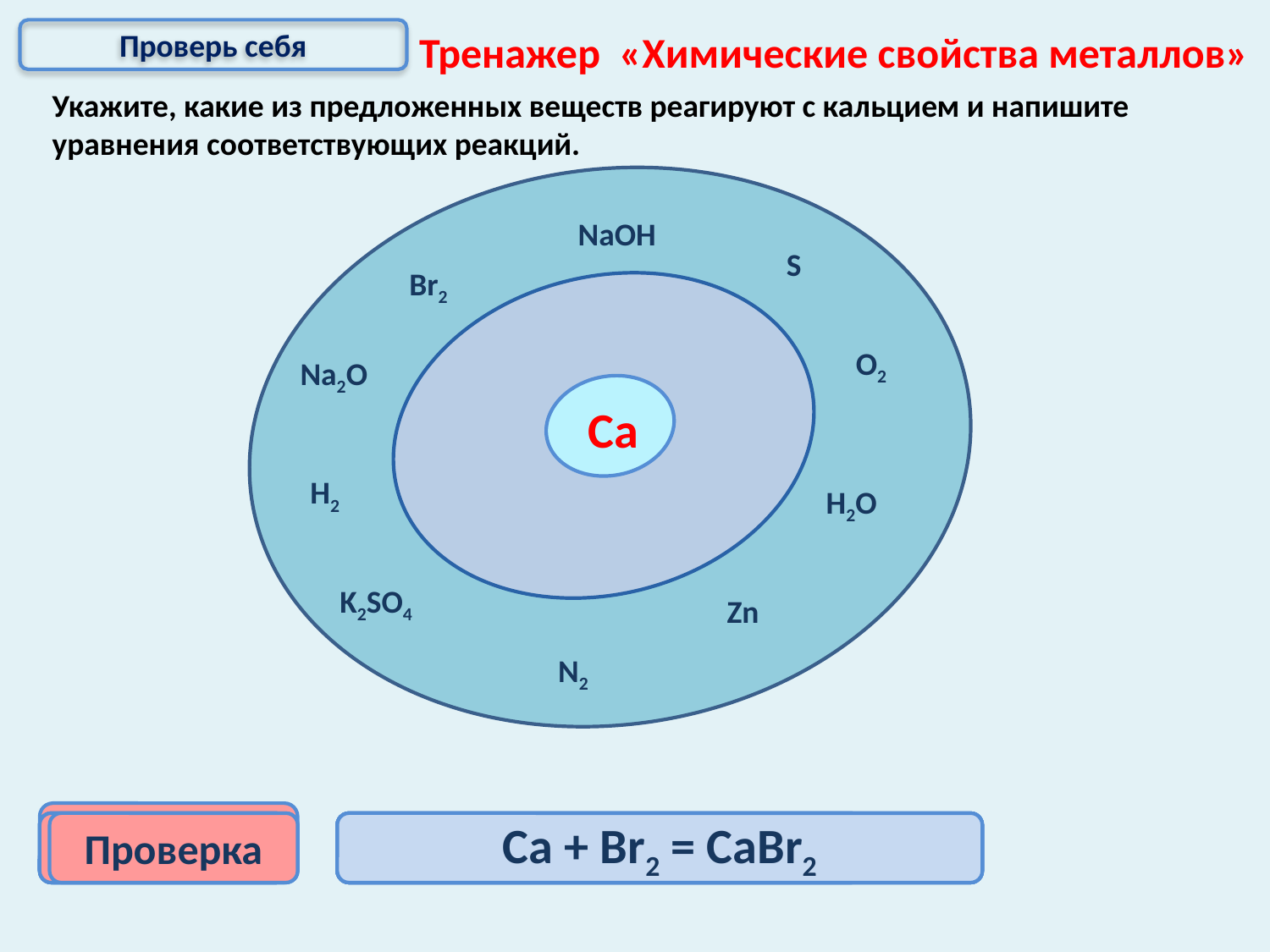

Проверь себя
Тренажер  «Химические свойства металлов»
Укажите, какие из предложенных веществ реагируют с кальцием и напишите уравнения соответствующих реакций.

NaOH
S
Br2

O2
Na2O

Са
H2
H2O
K2SO4
Zn
N2
Проверка
Проверка
Проверка
Проверка
Проверка
Проверка
Ca + S = CaS
2Са + О2 = 2СаО
Са + 2Н2О = Са(ОН)2 + Н2
3Са + N2 = Ca3N2
Са + Н2 = CaН2
Са + Br2 = CaBr2